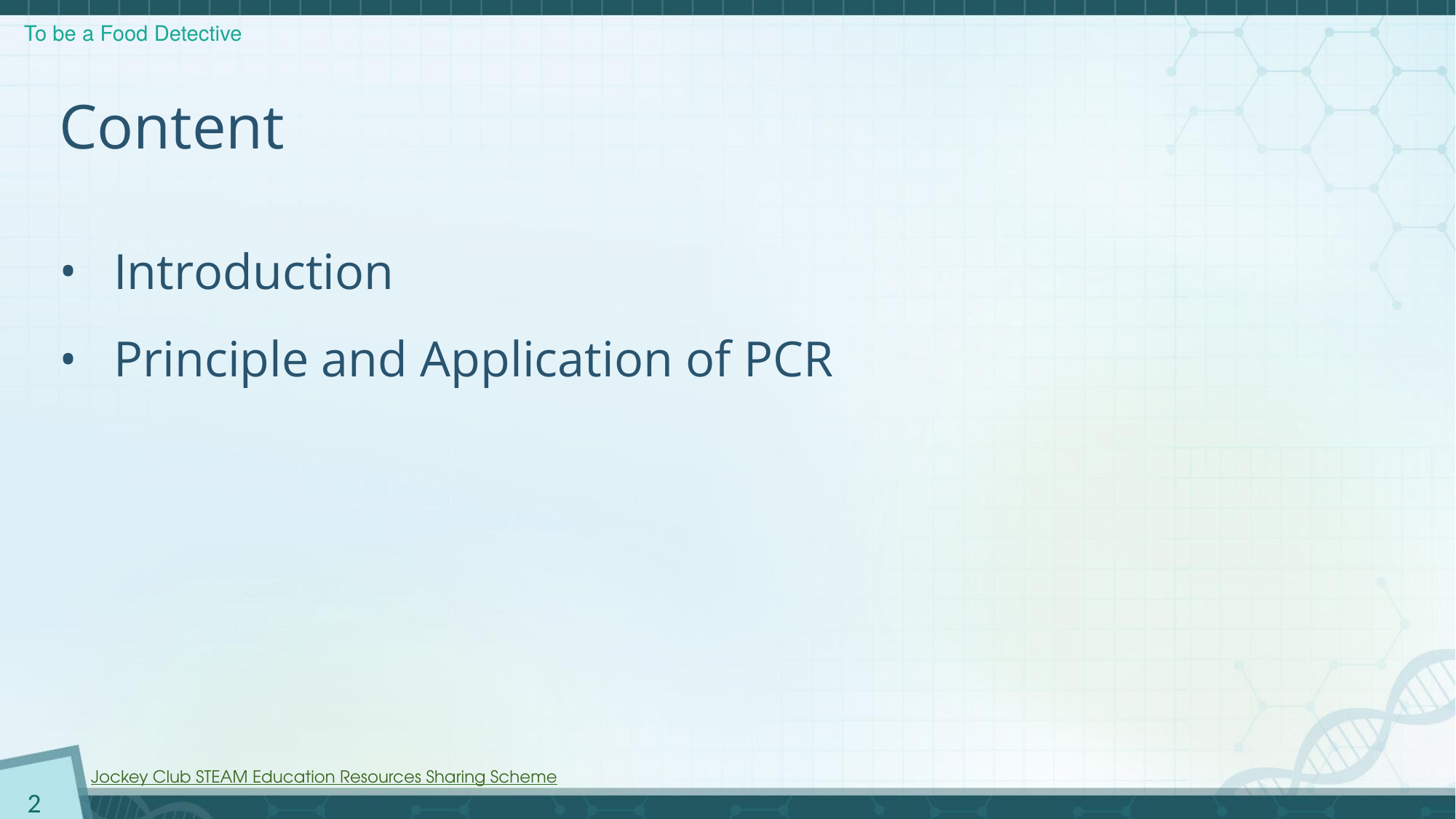

# Content
Introduction
Principle and Application of PCR

2